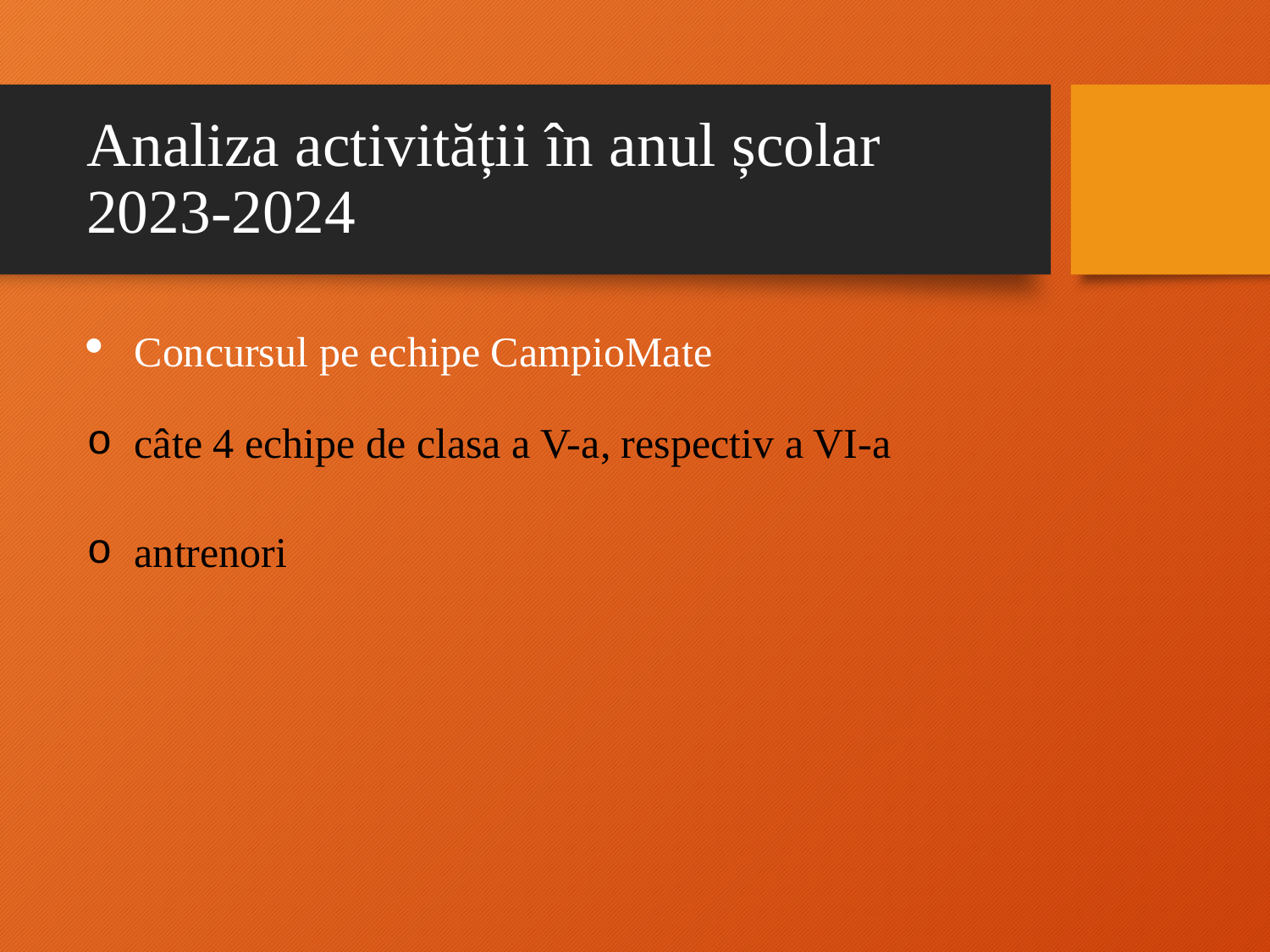

# Analiza activității în anul școlar 2023-2024
Concursul pe echipe CampioMate

câte 4 echipe de clasa a V-a, respectiv a VI-a

antrenori